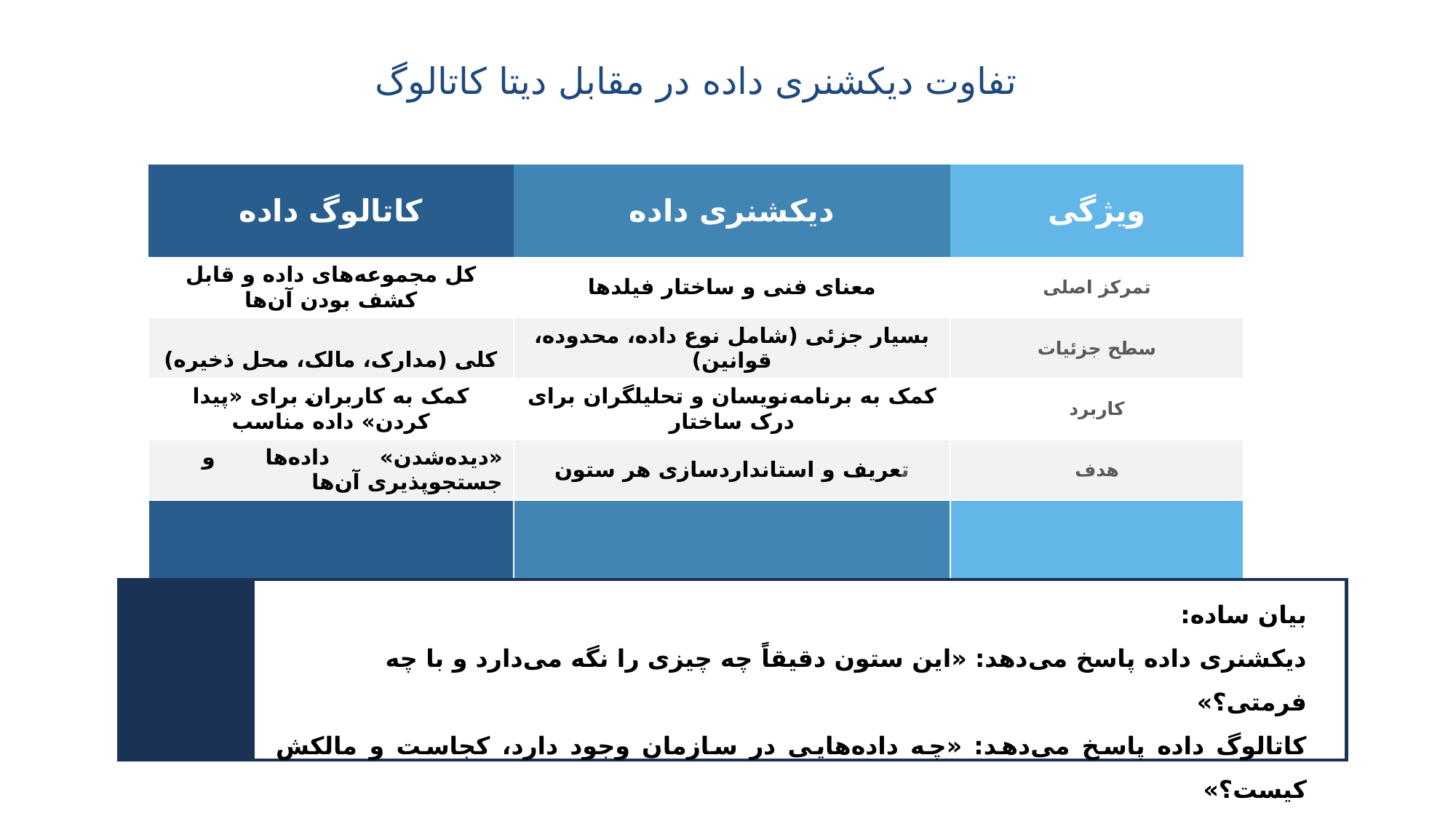

تفاوت دیکشنری داده در مقابل دیتا کاتالوگ
| کاتالوگ داده | دیکشنری داده | ویژگی |
| --- | --- | --- |
| کل مجموعه‌های داده و قابل کشف بودن آن‌ها | معنای فنی و ساختار فیلدها | تمرکز اصلی |
| کلی (مدارک، مالک، محل ذخیره) | بسیار جزئی (شامل نوع داده، محدوده، قوانین) | سطح جزئیات |
| کمک به کاربران برای «پیدا کردن» داده مناسب | کمک به برنامه‌نویسان و تحلیلگران برای درک ساختار | کاربرد |
| «دیده‌شدن» داده‌ها و جستجوپذیری آن‌ها | تعریف و استانداردسازی هر ستون | هدف |
|  |  |  |
|  |  |
| --- | --- |
بیان ساده:
دیکشنری داده پاسخ می‌دهد: «این ستون دقیقاً چه چیزی را نگه می‌دارد و با چه فرمتی؟»
کاتالوگ داده پاسخ می‌دهد: «چه داده‌هایی در سازمان وجود دارد، کجاست و مالکش کیست؟»